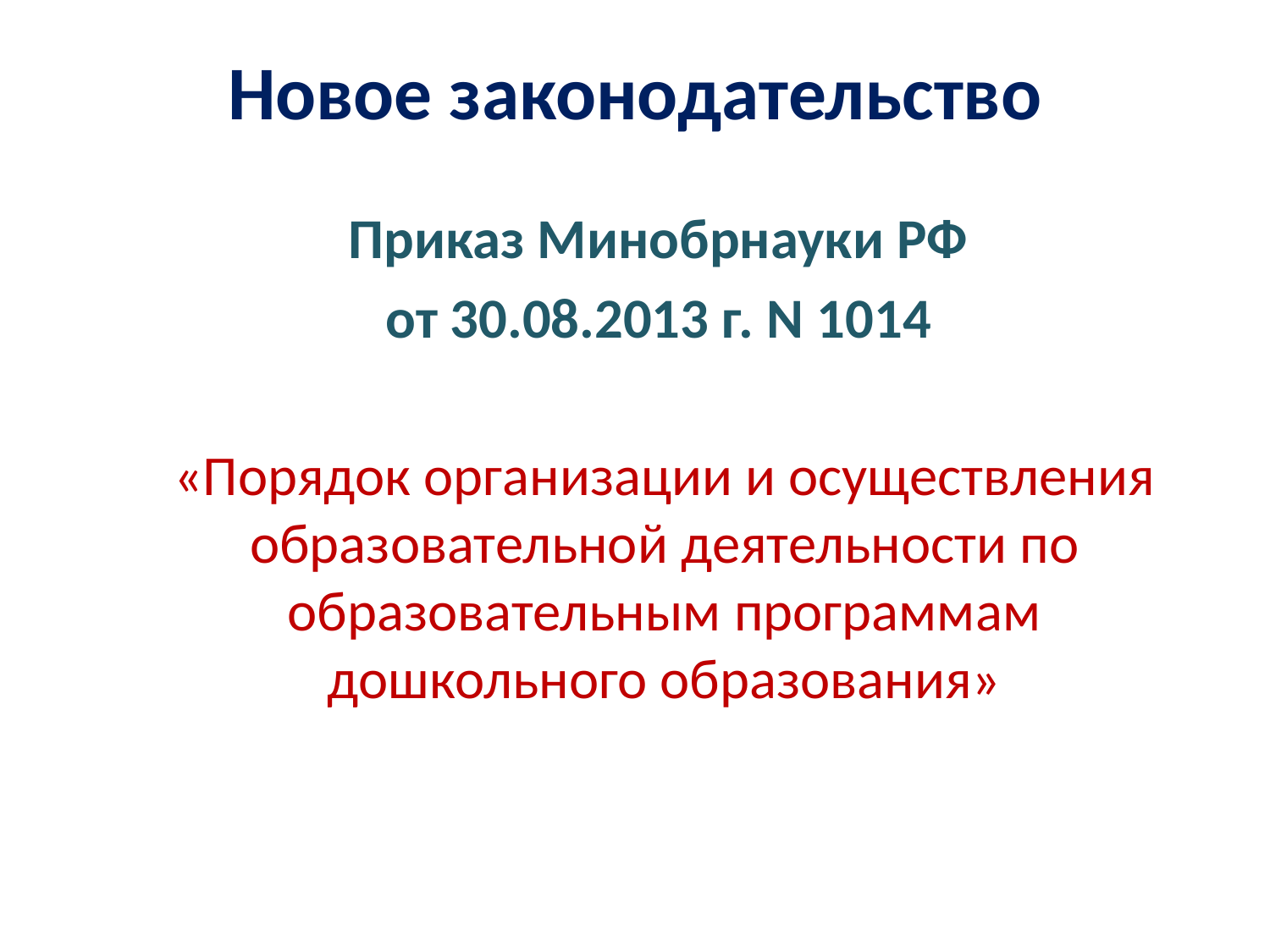

# Новое законодательство
Приказ Минобрнауки РФ
от 30.08.2013 г. N 1014

«Порядок организации и осуществления образовательной деятельности по образовательным программам дошкольного образования»